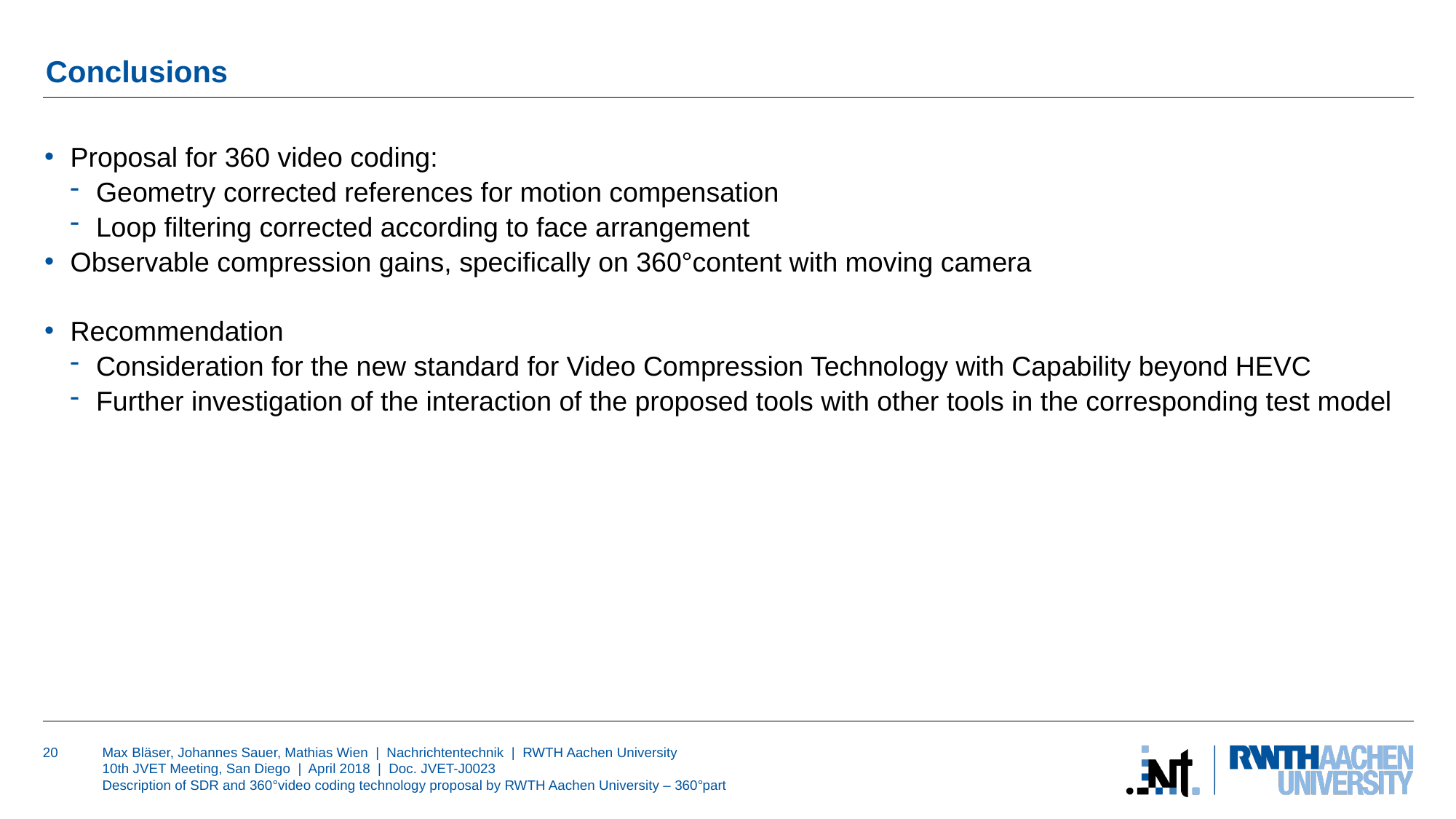

# Conclusions
Proposal for 360 video coding:
Geometry corrected references for motion compensation
Loop filtering corrected according to face arrangement
Observable compression gains, specifically on 360°content with moving camera

Recommendation
Consideration for the new standard for Video Compression Technology with Capability beyond HEVC
Further investigation of the interaction of the proposed tools with other tools in the corresponding test model